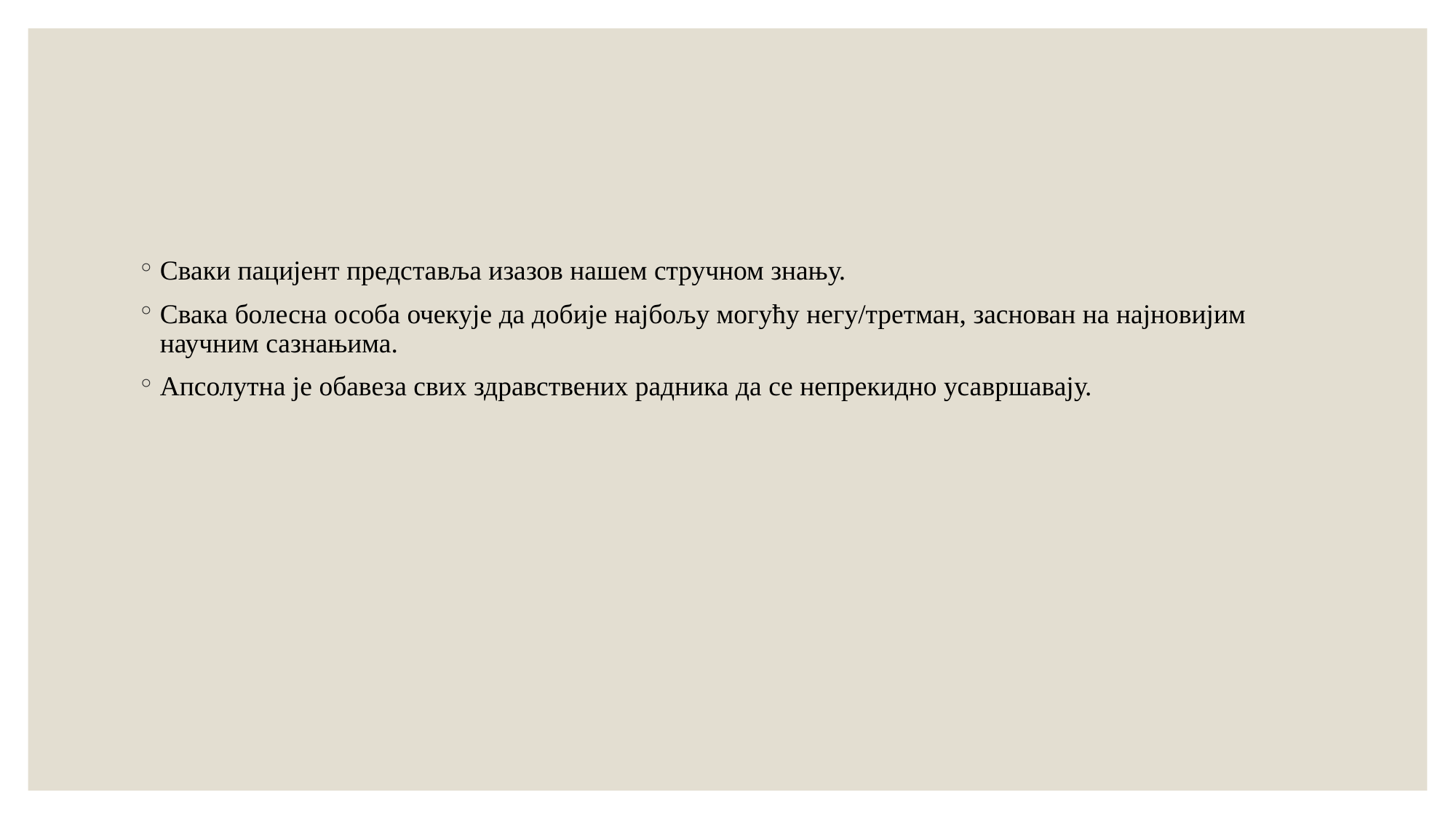

#
Сваки пацијент представља изазов нашем стручном знању.
Свака болесна особа очекује да добије најбољу могућу негу/третман, заснован на најновијим научним сазнањима.
Апсолутна је обавеза свих здравствених радника да се непрекидно усавршавају.